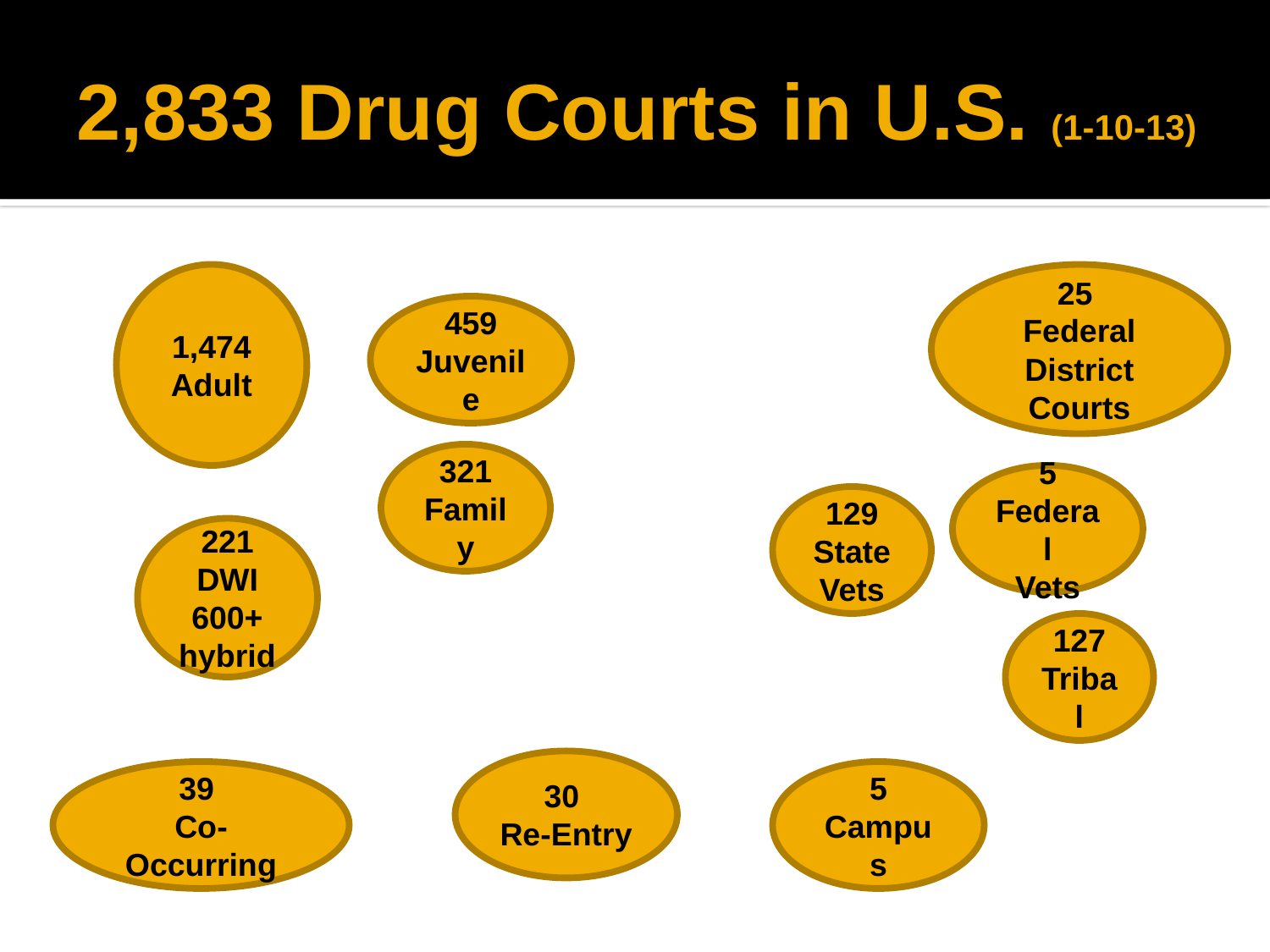

# 2,833 Drug Courts in U.S. (1-10-13)
1,474
Adult
25
Federal
District
Courts
459
Juvenile
321
Family
5
Federal
Vets
129
State
Vets
221
DWI
600+ hybrid
127 Tribal
30
Re-Entry
39
Co-Occurring
5
Campus